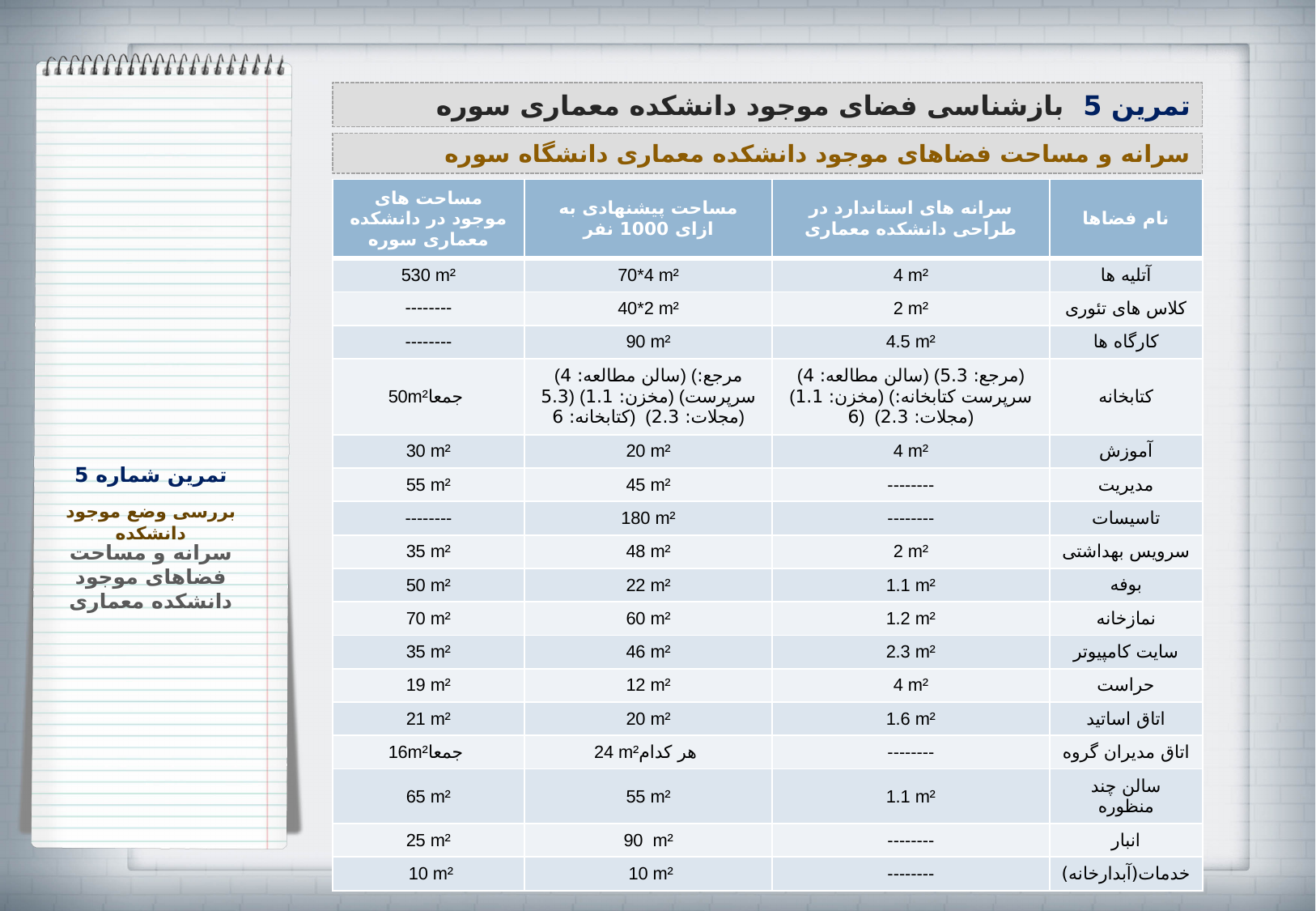

تمرین 5  بازشناسی فضای موجود دانشکده معماری سوره
سرانه و مساحت فضاهای موجود دانشکده معماری دانشگاه سوره
| مساحت های موجود در دانشکده معماری سوره | مساحت پیشنهادی به ازای 1000 نفر | سرانه های استاندارد در طراحی دانشکده معماری | نام فضاها |
| --- | --- | --- | --- |
| 530 m² | 70\*4 m² | 4 m² | آتلیه ها |
| -------- | 40\*2 m² | 2 m² | کلاس های تئوری |
| -------- | 90 m² | 4.5 m² | کارگاه ها |
| 50m²جمعا | (سالن مطالعه: 4) (مرجع: 5.3) (مخزن: 1.1) (سرپرست کتابخانه: 6) (مجلات: 2.3) | (سالن مطالعه: 4) (مرجع: 5.3) (مخزن: 1.1) (سرپرست کتابخانه: 6) (مجلات: 2.3) | کتابخانه |
| 30 m² | 20 m² | 4 m² | آموزش |
| 55 m² | 45 m² | -------- | مدیریت |
| -------- | 180 m² | -------- | تاسیسات |
| 35 m² | 48 m² | 2 m² | سرویس بهداشتی |
| 50 m² | 22 m² | 1.1 m² | بوفه |
| 70 m² | 60 m² | 1.2 m² | نمازخانه |
| 35 m² | 46 m² | 2.3 m² | سایت کامپیوتر |
| 19 m² | 12 m² | 4 m² | حراست |
| 21 m² | 20 m² | 1.6 m² | اتاق اساتید |
| 16m²جمعا | 24 m²هر کدام | -------- | اتاق مدیران گروه |
| 65 m² | 55 m² | 1.1 m² | سالن چند منظوره |
| 25 m² | 90 m² | -------- | انبار |
| 10 m² | 10 m² | -------- | خدمات(آبدارخانه) |
تمرین شماره 5
بررسی وضع موجود دانشکده
سرانه و مساحت فضاهای موجود دانشکده معماری